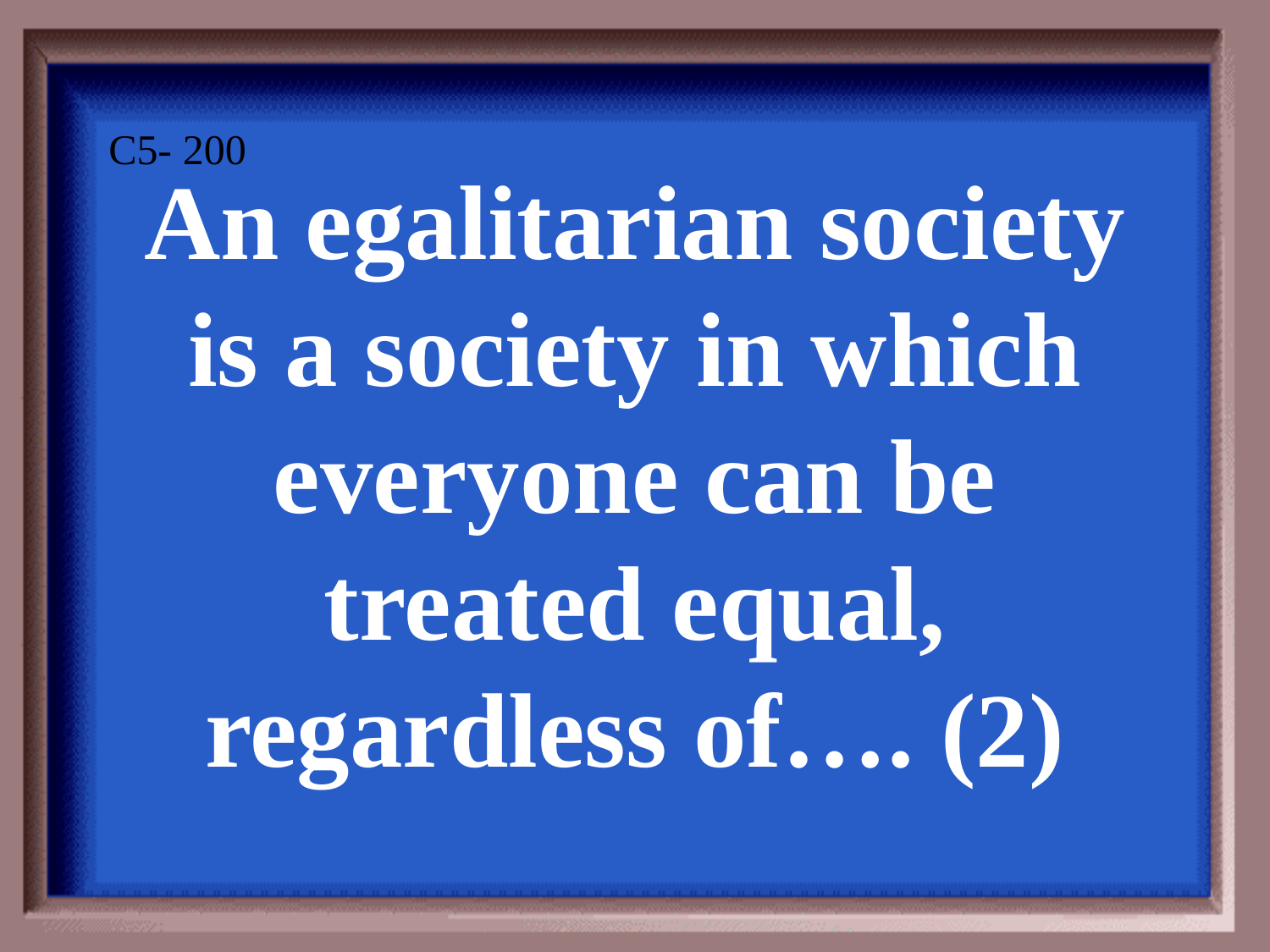

An egalitarian society is a society in which everyone can be treated equal, regardless of…. (2)
C5- 200